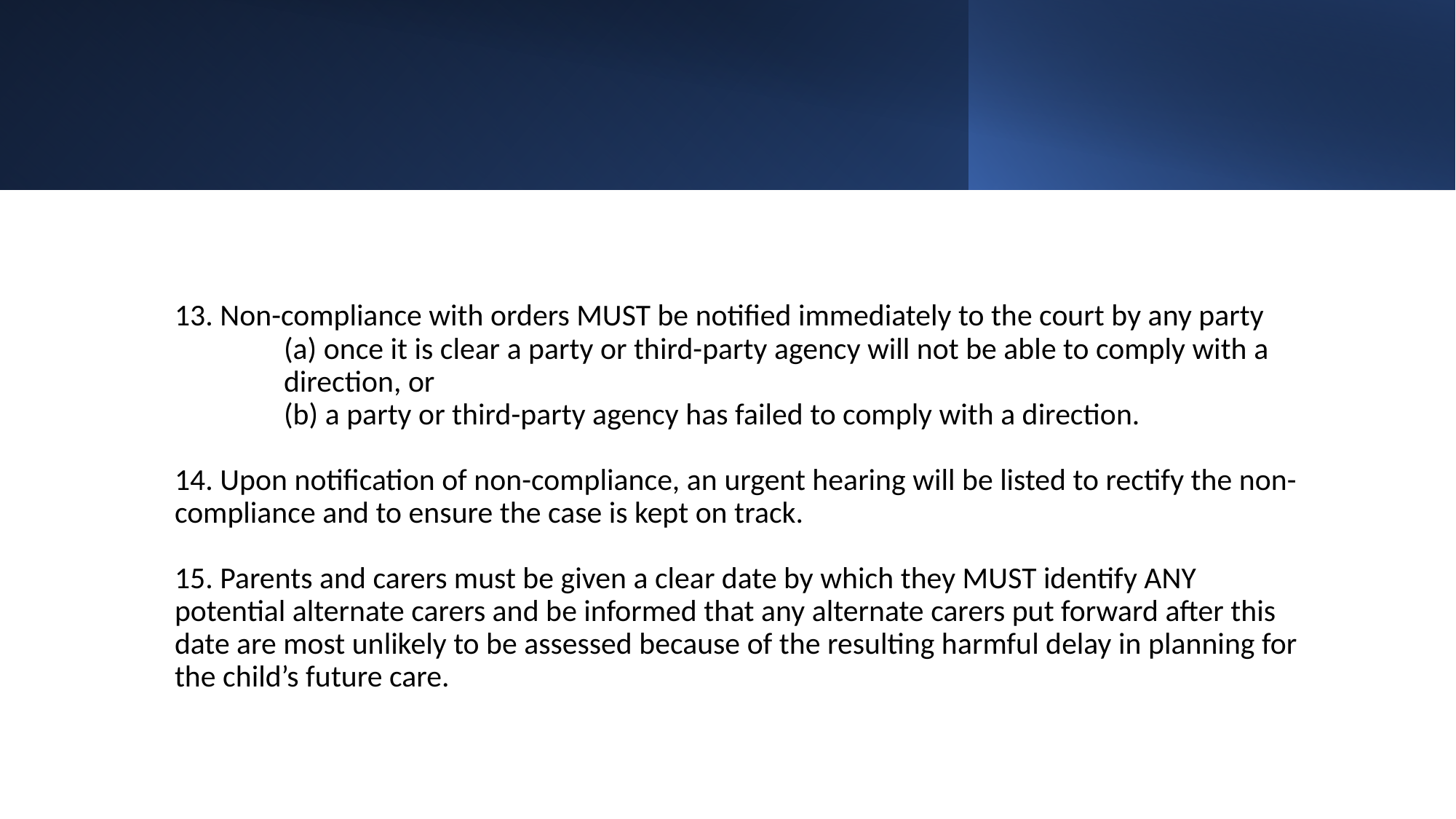

13. Non-compliance with orders MUST be notified immediately to the court by any party
	(a) once it is clear a party or third-party agency will not be able to comply with a 	direction, or
	(b) a party or third-party agency has failed to comply with a direction.

14. Upon notification of non-compliance, an urgent hearing will be listed to rectify the non-compliance and to ensure the case is kept on track.

15. Parents and carers must be given a clear date by which they MUST identify ANY potential alternate carers and be informed that any alternate carers put forward after this date are most unlikely to be assessed because of the resulting harmful delay in planning for the child’s future care.